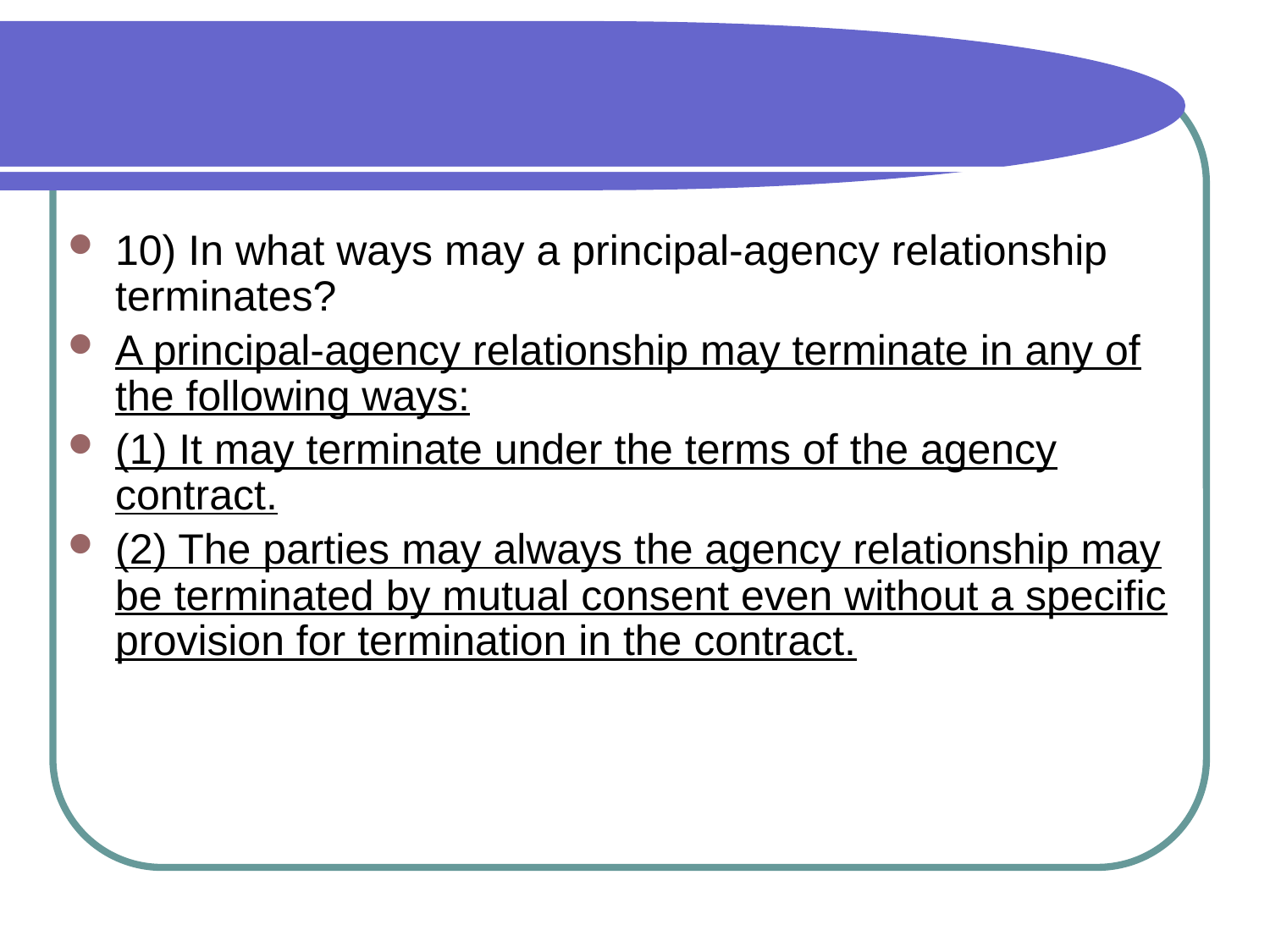

#
10) In what ways may a principal-agency relationship terminates?
A principal-agency relationship may terminate in any of the following ways:
(1) It may terminate under the terms of the agency contract.
(2) The parties may always the agency relationship may be terminated by mutual consent even without a specific provision for termination in the contract.